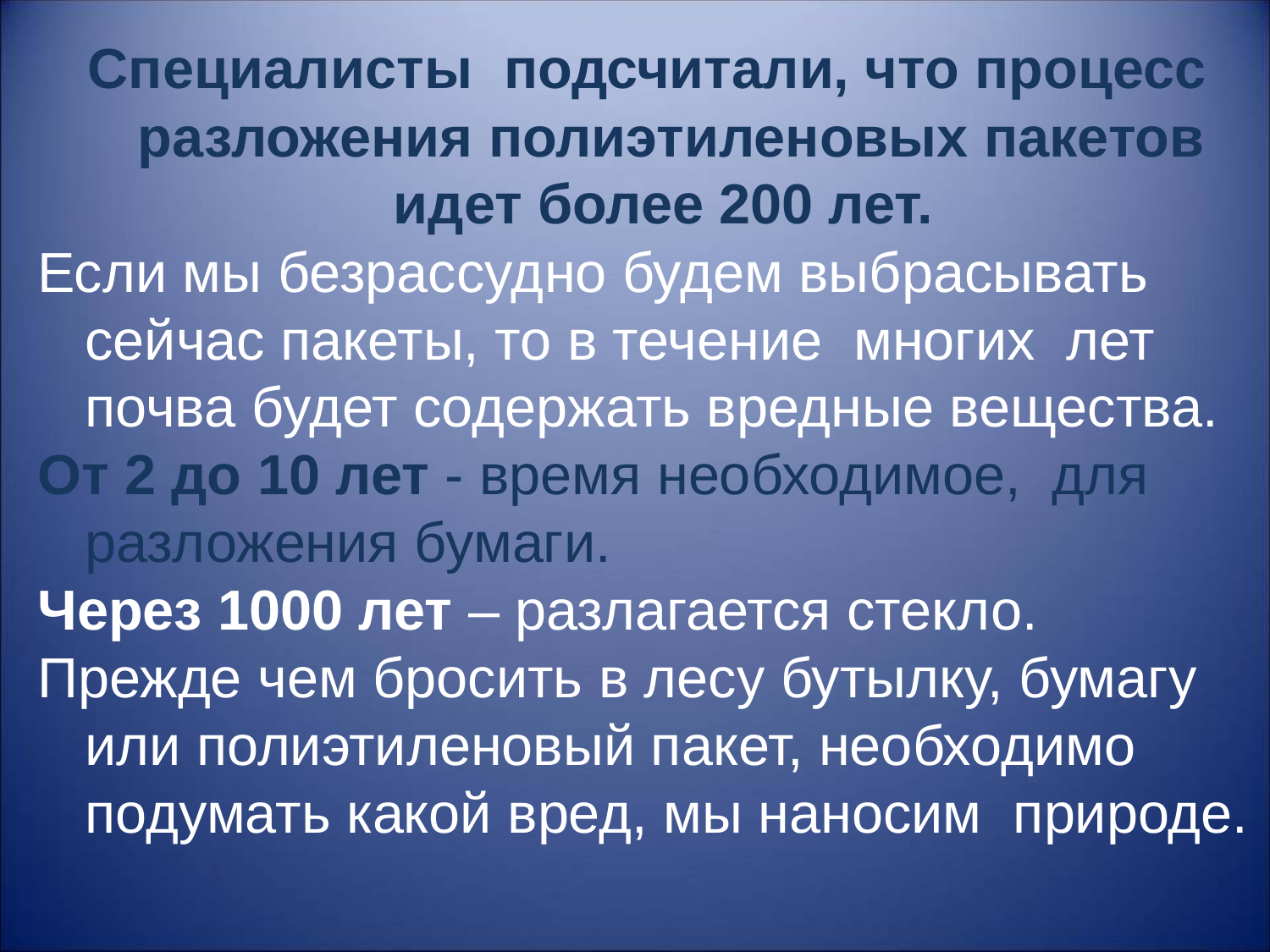

Специалисты  подсчитали, что процесс разложения полиэтиленовых пакетов идет более 200 лет.
Если мы безрассудно будем выбрасывать сейчас пакеты, то в течение  многих  лет почва будет содержать вредные вещества.
От 2 до 10 лет - время необходимое,  для разложения бумаги.
Через 1000 лет – разлагается стекло.
Прежде чем бросить в лесу бутылку, бумагу или полиэтиленовый пакет, необходимо подумать какой вред, мы наносим  природе.